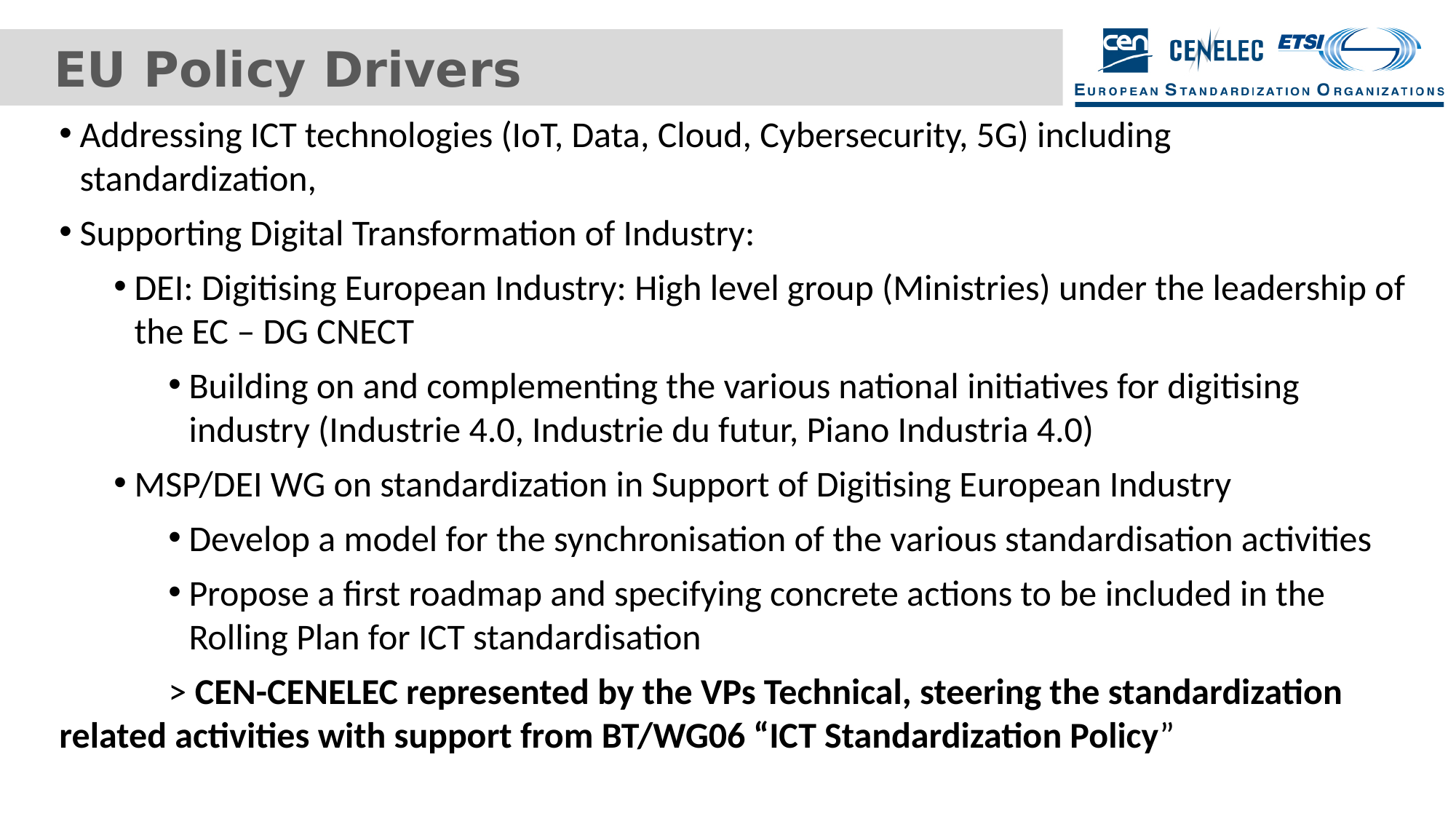

# EU Policy Drivers
Addressing ICT technologies (IoT, Data, Cloud, Cybersecurity, 5G) including standardization,
Supporting Digital Transformation of Industry:
DEI: Digitising European Industry: High level group (Ministries) under the leadership of the EC – DG CNECT
Building on and complementing the various national initiatives for digitising industry (Industrie 4.0, Industrie du futur, Piano Industria 4.0)
MSP/DEI WG on standardization in Support of Digitising European Industry
Develop a model for the synchronisation of the various standardisation activities
Propose a first roadmap and specifying concrete actions to be included in the Rolling Plan for ICT standardisation
	> CEN-CENELEC represented by the VPs Technical, steering the standardization 	related activities with support from BT/WG06 “ICT Standardization Policy”